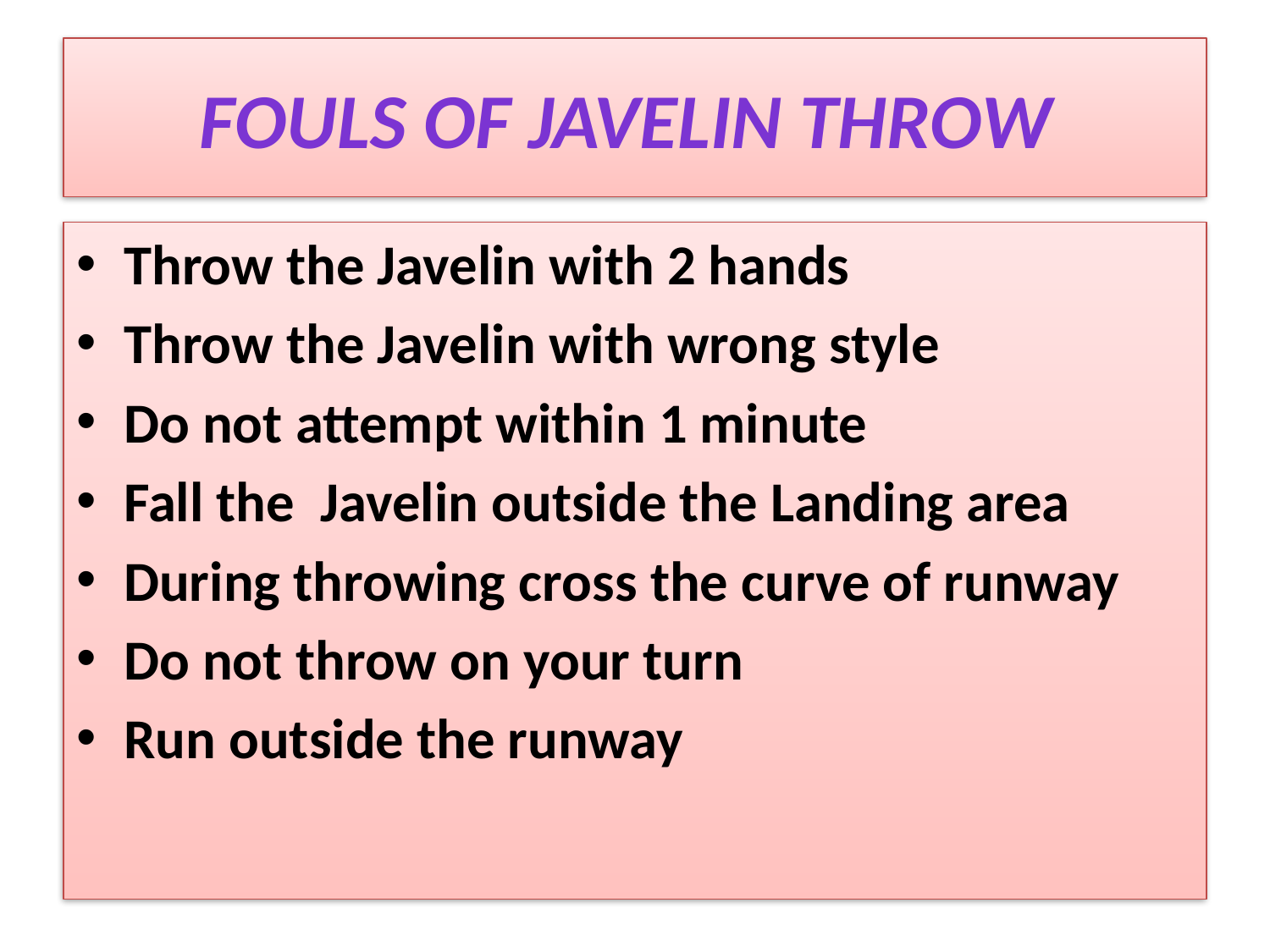

# Fouls of javelin throw
Throw the Javelin with 2 hands
Throw the Javelin with wrong style
Do not attempt within 1 minute
Fall the  Javelin outside the Landing area
During throwing cross the curve of runway
Do not throw on your turn
Run outside the runway